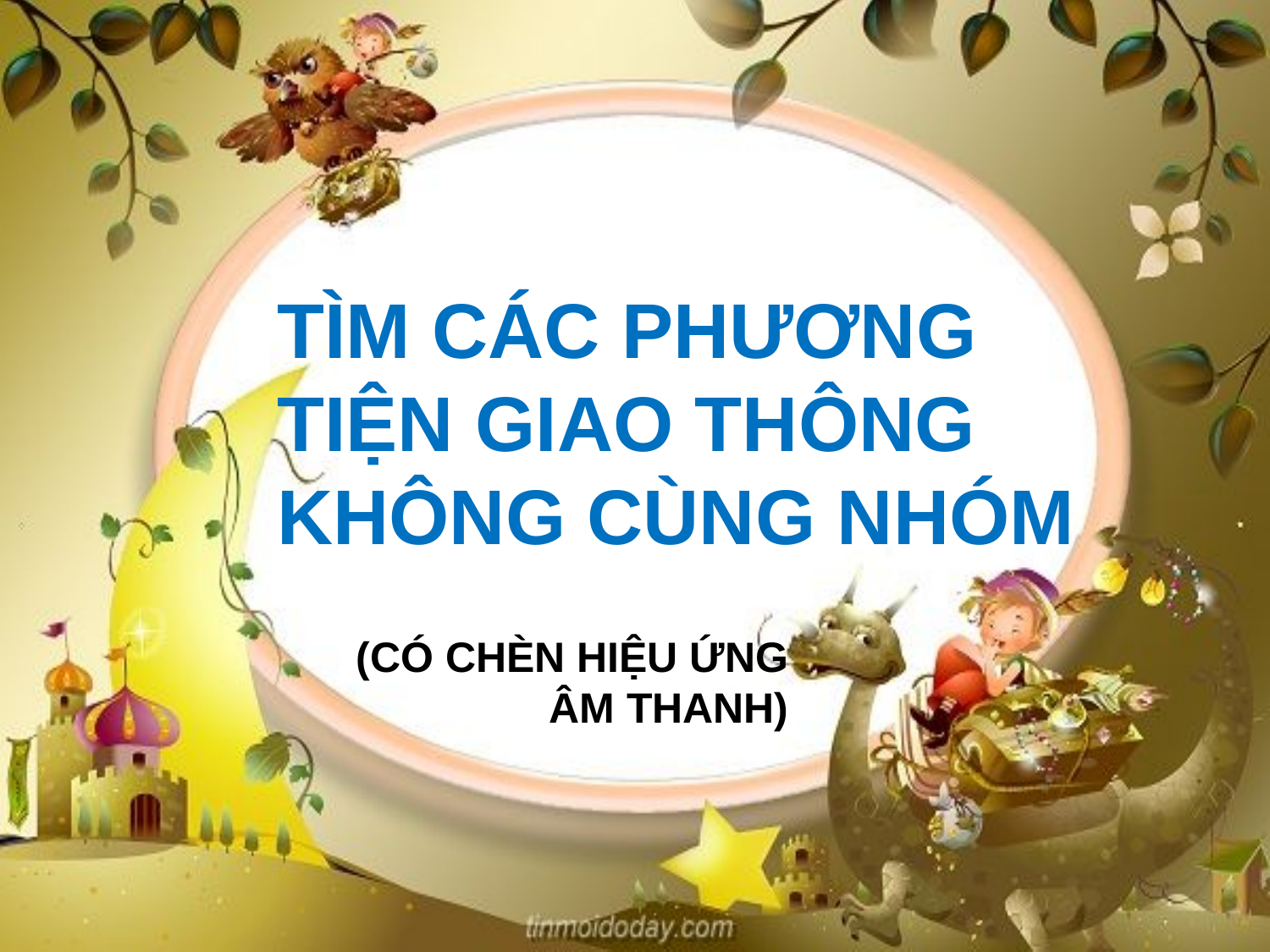

TÌM CÁC PHƯƠNG TIỆN GIAO THÔNG KHÔNG CÙNG NHÓM
(CÓ CHÈN HIỆU ỨNG ÂM THANH)